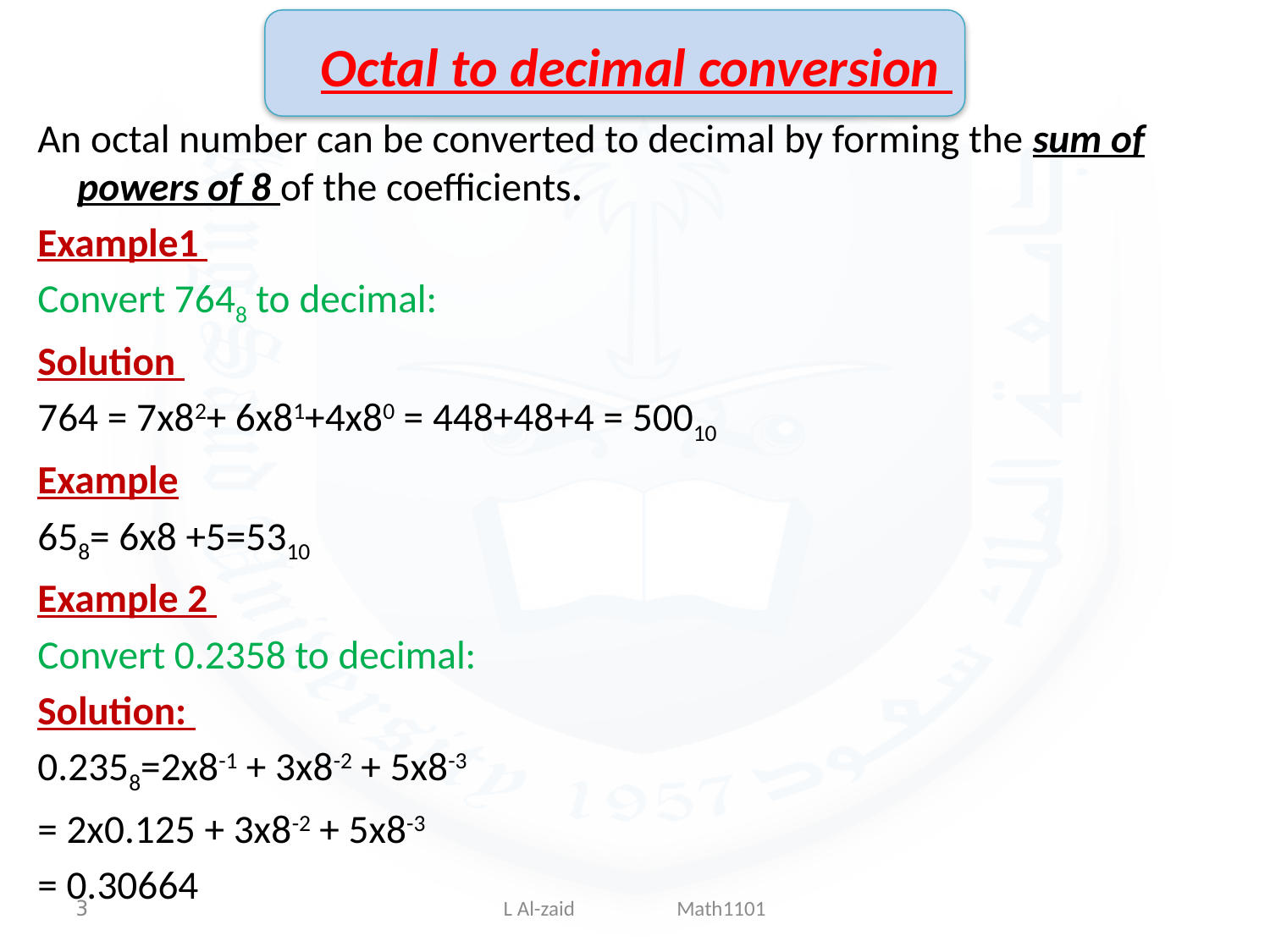

# Octal to decimal conversion
An octal number can be converted to decimal by forming the sum of powers of 8 of the coefficients.
Example1
Convert 7648 to decimal:
Solution
764 = 7x82+ 6x81+4x80 = 448+48+4 = 50010
Example
658= 6x8 +5=5310
Example 2
Convert 0.2358 to decimal:
Solution:
0.2358=2x8-1 + 3x8-2 + 5x8-3
= 2x0.125 + 3x8-2 + 5x8-3
= 0.30664
3
L Al-zaid                     Math1101